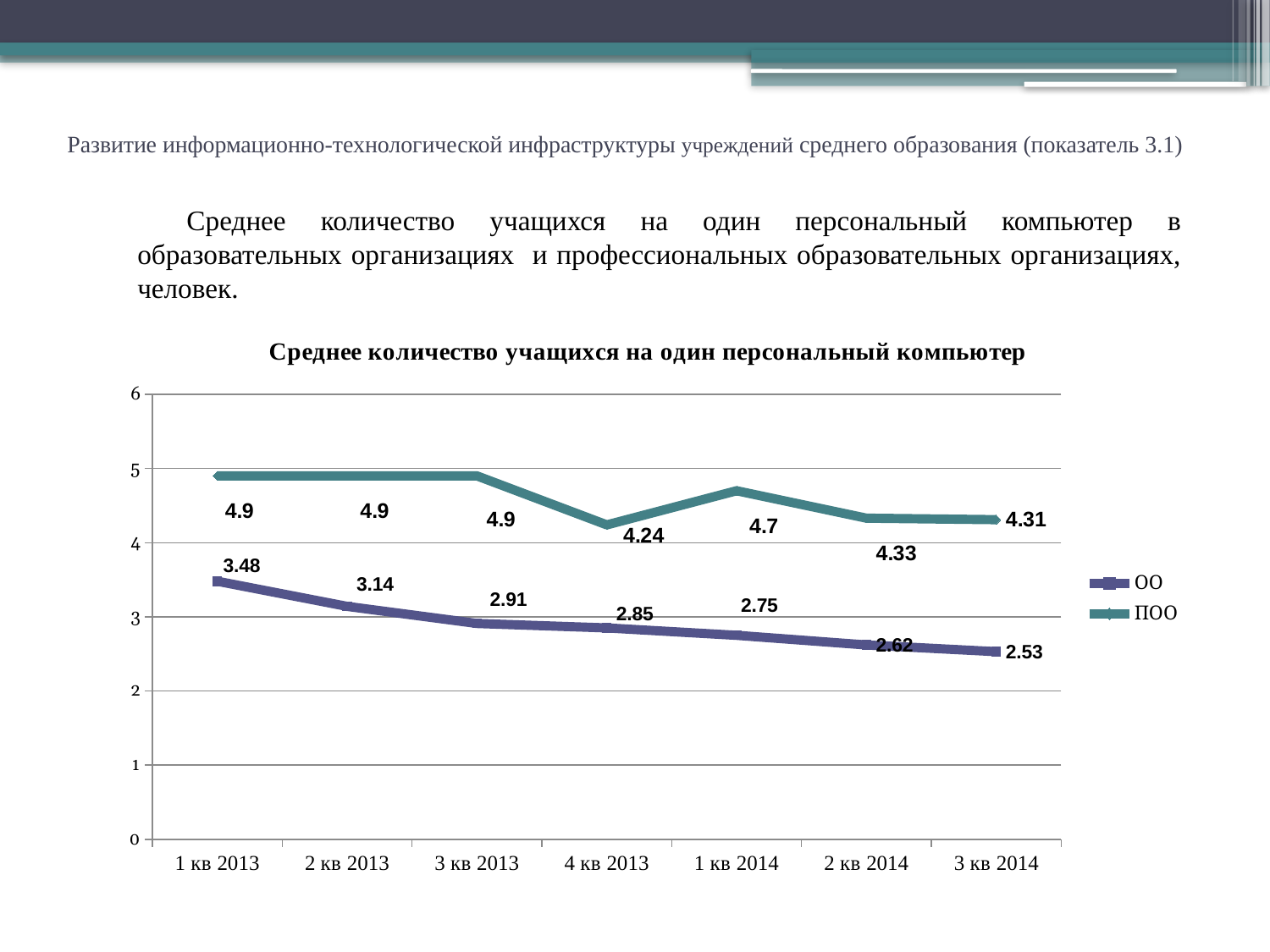

# Развитие информационно-технологической инфраструктуры учреждений среднего образования (показатель 3.1)
Среднее количество учащихся на один персональный компьютер в образовательных организациях  и профессиональных образовательных организациях, человек.

### Chart: Среднее количество учащихся на один персональный компьютер

| Category | ОО | ПОО |
|---|---|---|
| 1 кв 2013 | 3.48 | 4.9 |
| 2 кв 2013 | 3.14 | 4.9 |
| 3 кв 2013 | 2.91 | 4.9 |
| 4 кв 2013 | 2.85 | 4.24 |
| 1 кв 2014 | 2.75 | 4.7 |
| 2 кв 2014 | 2.62 | 4.33 |
| 3 кв 2014 | 2.53 | 4.31 |